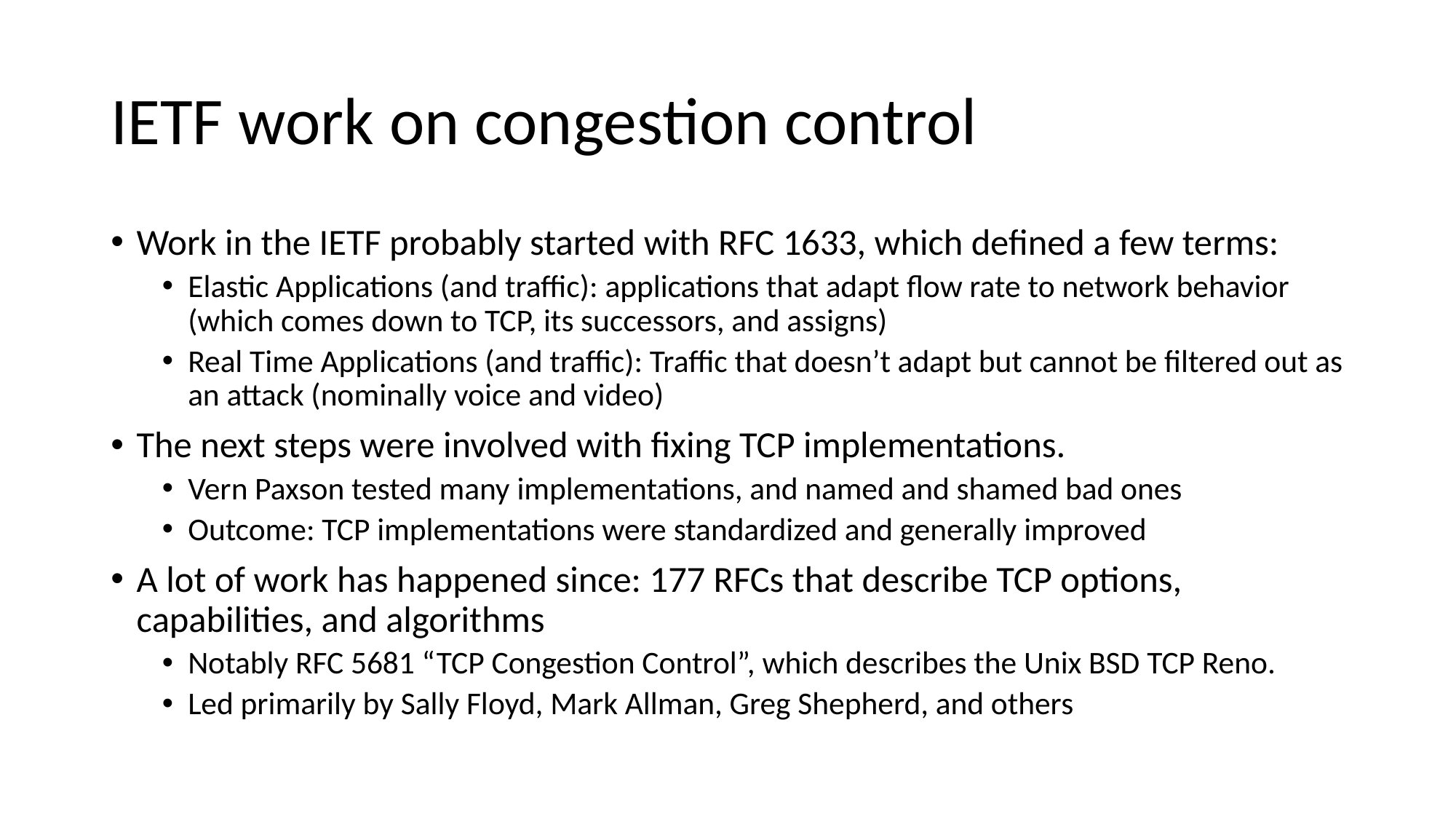

# IETF work on congestion control
Work in the IETF probably started with RFC 1633, which defined a few terms:
Elastic Applications (and traffic): applications that adapt flow rate to network behavior (which comes down to TCP, its successors, and assigns)
Real Time Applications (and traffic): Traffic that doesn’t adapt but cannot be filtered out as an attack (nominally voice and video)
The next steps were involved with fixing TCP implementations.
Vern Paxson tested many implementations, and named and shamed bad ones
Outcome: TCP implementations were standardized and generally improved
A lot of work has happened since: 177 RFCs that describe TCP options, capabilities, and algorithms
Notably RFC 5681 “TCP Congestion Control”, which describes the Unix BSD TCP Reno.
Led primarily by Sally Floyd, Mark Allman, Greg Shepherd, and others